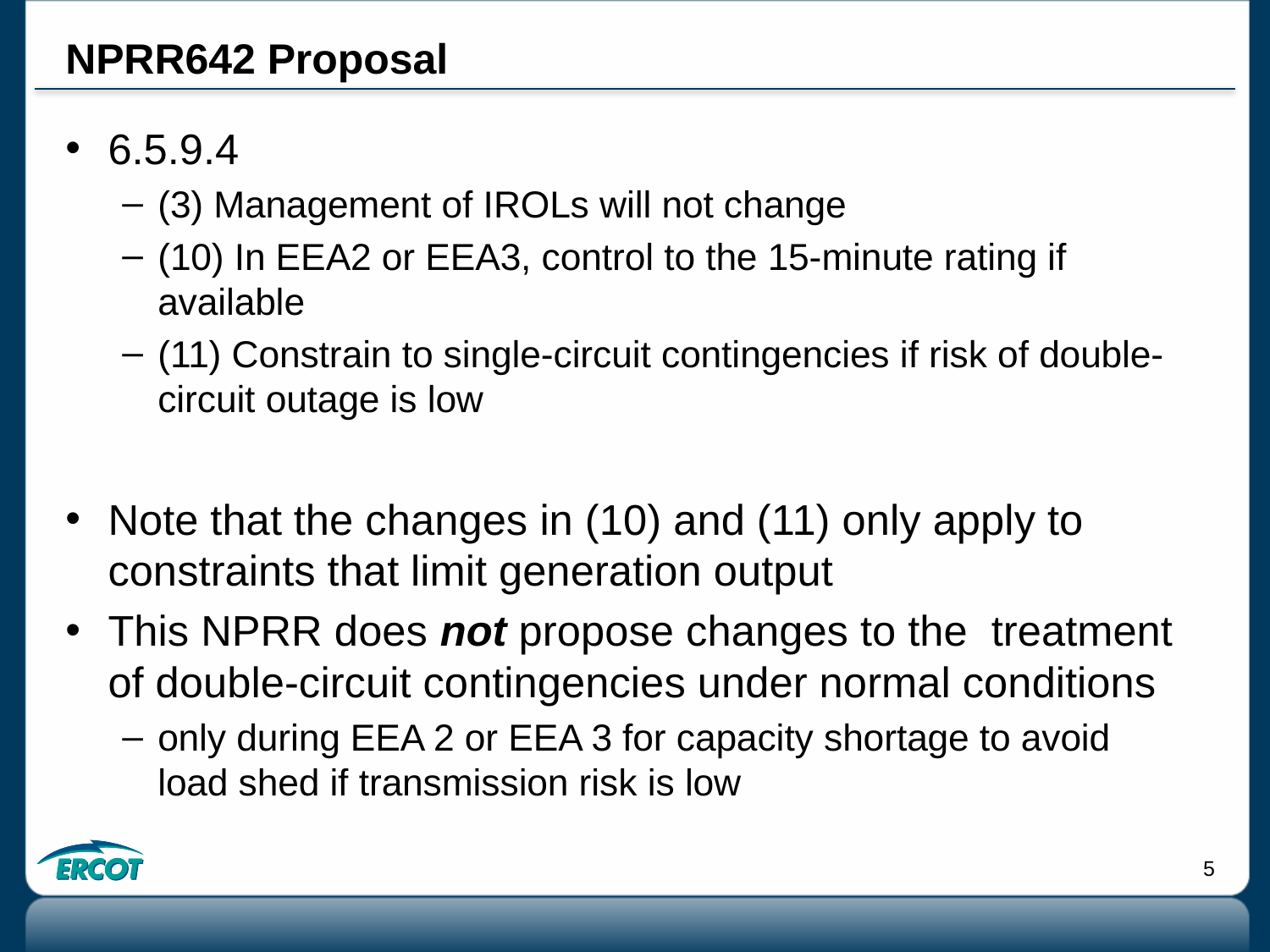

# NPRR642 Proposal
6.5.9.4
(3) Management of IROLs will not change
(10) In EEA2 or EEA3, control to the 15-minute rating if available
(11) Constrain to single-circuit contingencies if risk of double-circuit outage is low

Note that the changes in (10) and (11) only apply to constraints that limit generation output
This NPRR does not propose changes to the  treatment of double-circuit contingencies under normal conditions
only during EEA 2 or EEA 3 for capacity shortage to avoid load shed if transmission risk is low